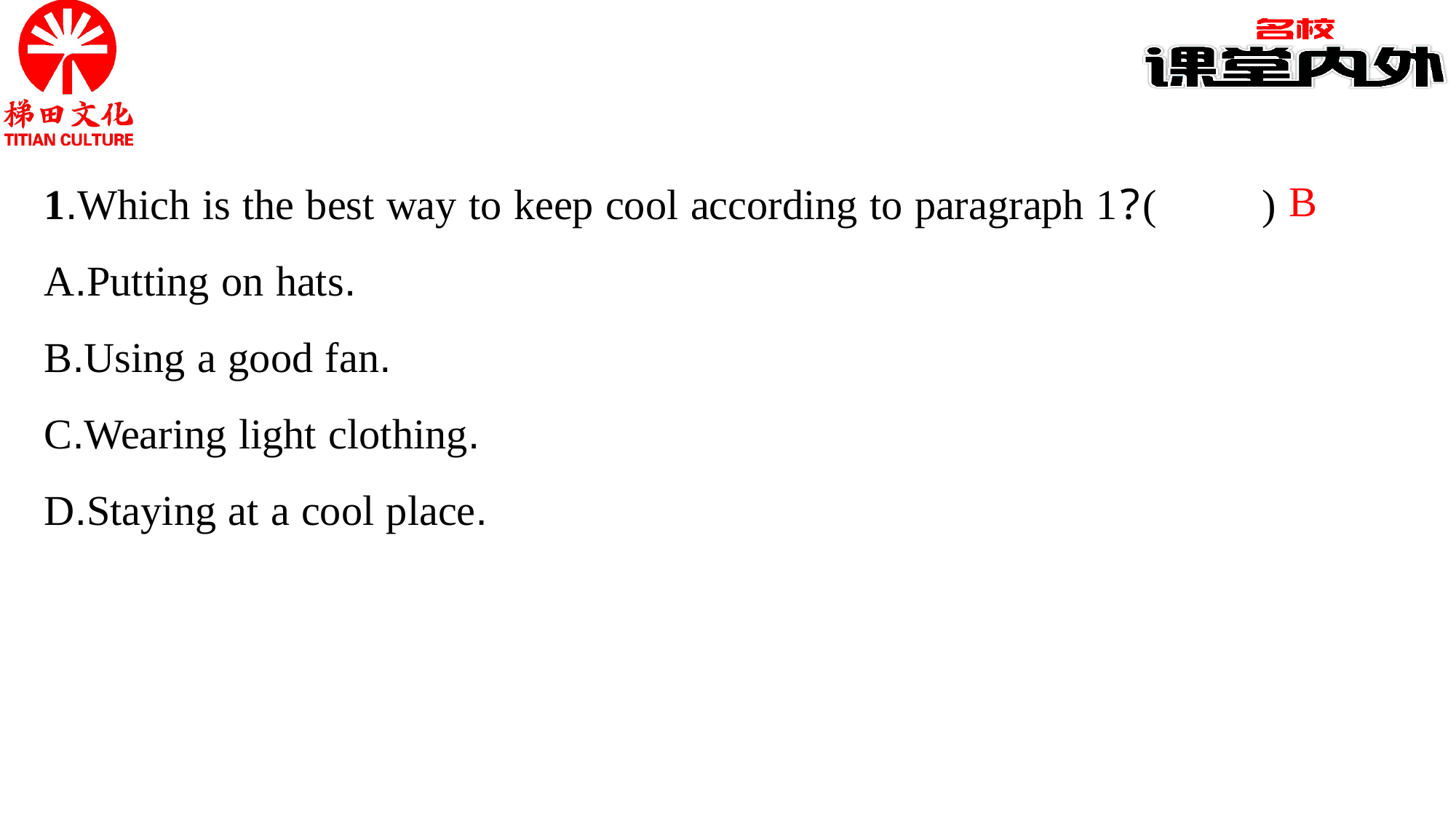

1.Which is the best way to keep cool according to paragraph 1?(　　)
A.Putting on hats.
B.Using a good fan.
C.Wearing light clothing.
D.Staying at a cool place.
B